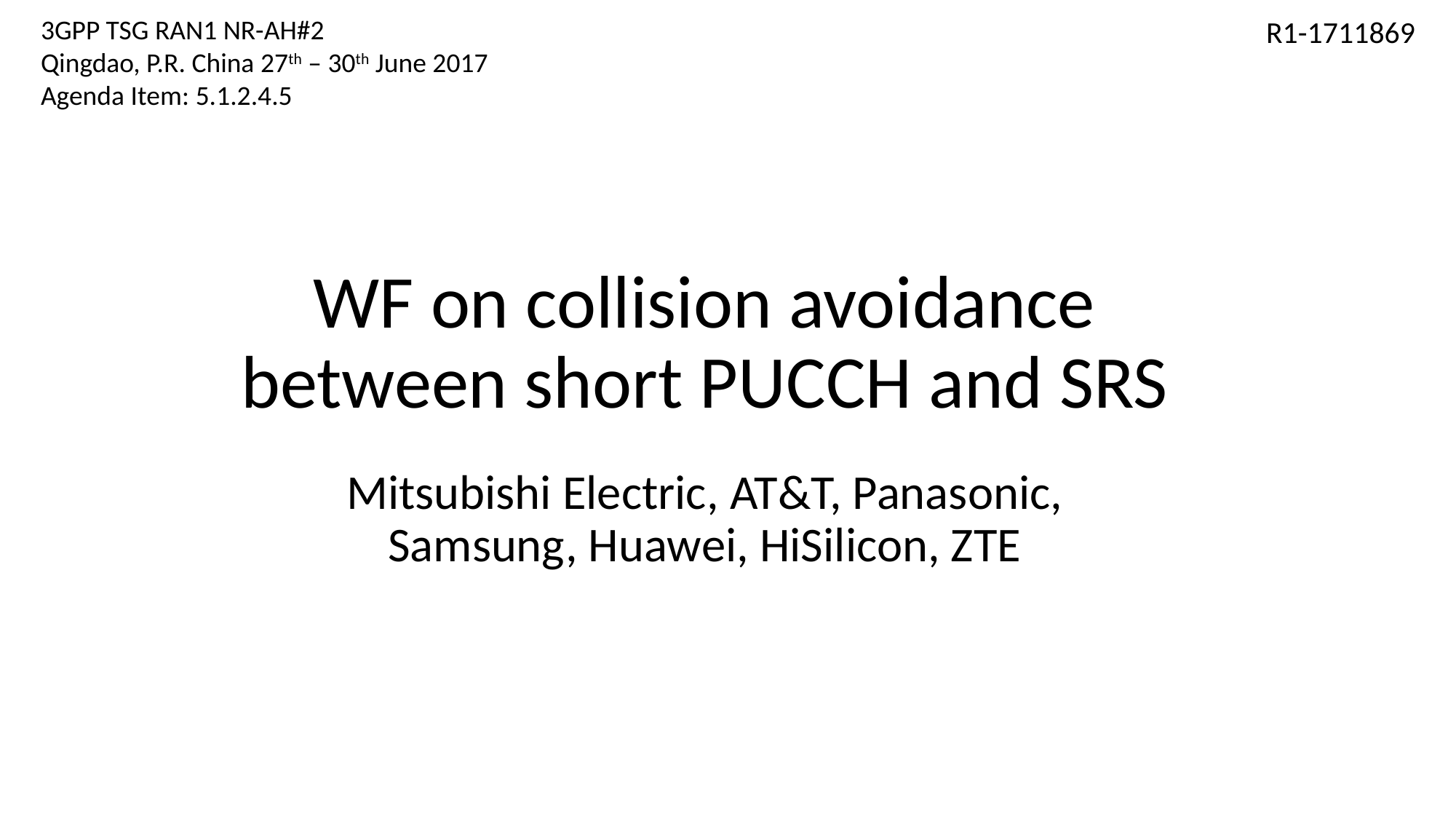

3GPP TSG RAN1 NR-AH#2
Qingdao, P.R. China 27th – 30th June 2017
Agenda Item: 5.1.2.4.5
R1-1711869
# WF on collision avoidance between short PUCCH and SRS
Mitsubishi Electric, AT&T, Panasonic, Samsung, Huawei, HiSilicon, ZTE